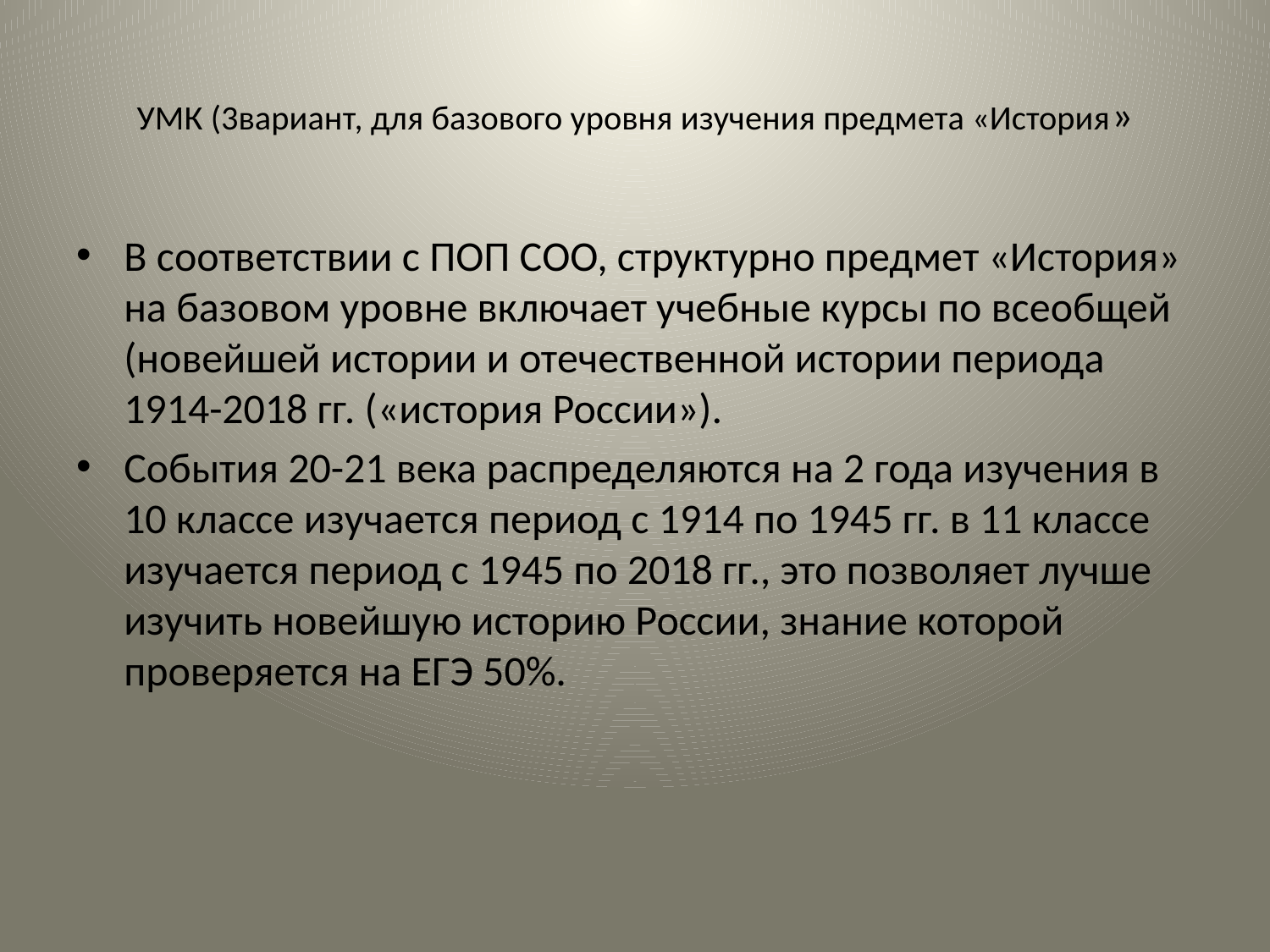

# УМК (3вариант, для базового уровня изучения предмета «История»
В соответствии с ПОП СОО, структурно предмет «История» на базовом уровне включает учебные курсы по всеобщей (новейшей истории и отечественной истории периода 1914-2018 гг. («история России»).
События 20-21 века распределяются на 2 года изучения в 10 классе изучается период с 1914 по 1945 гг. в 11 классе изучается период с 1945 по 2018 гг., это позволяет лучше изучить новейшую историю России, знание которой проверяется на ЕГЭ 50%.